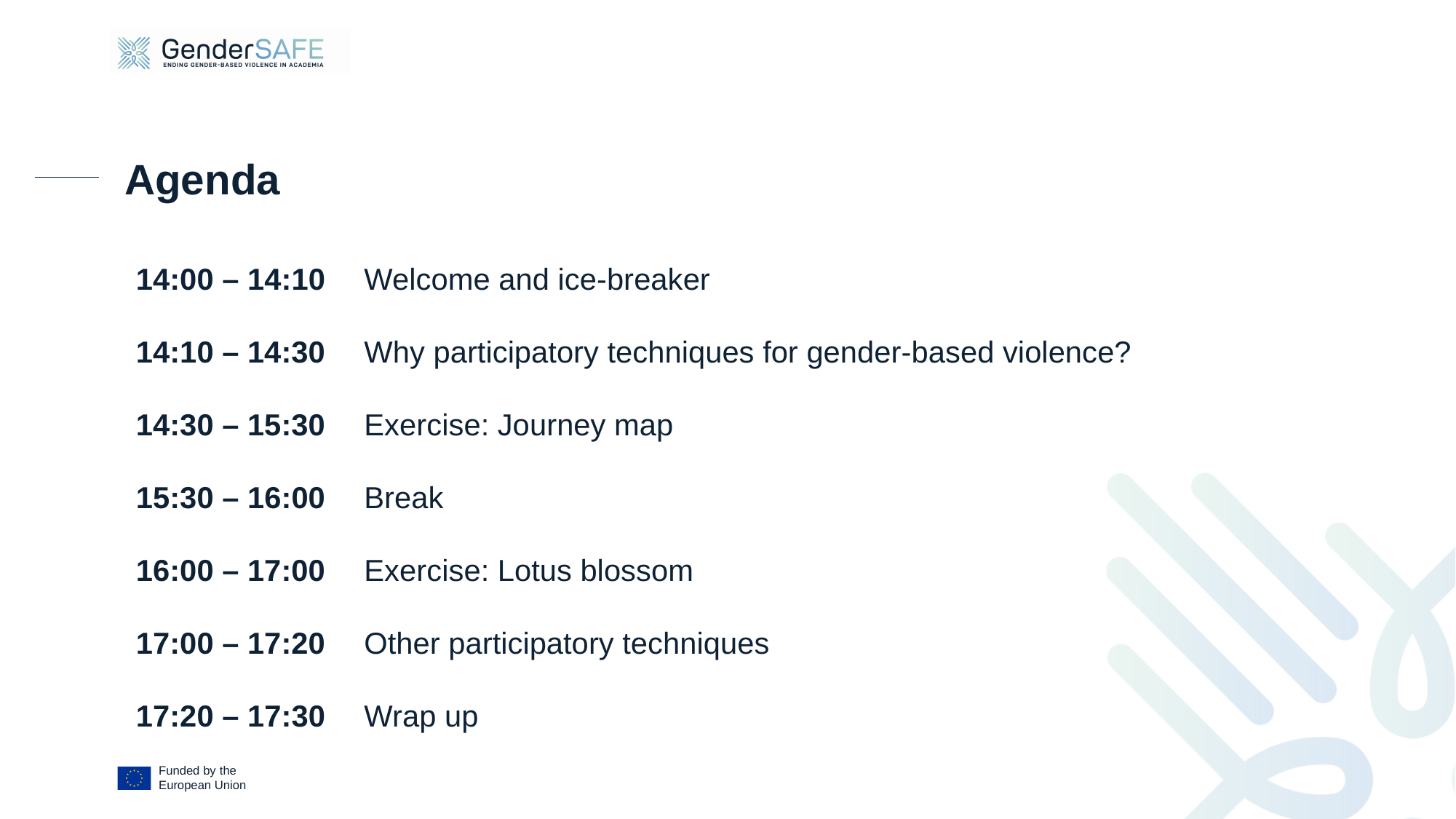

Agenda
14:00 – 14:10  Welcome and ice-breaker

14:10 – 14:30  Why participatory techniques for gender-based violence?

14:30 – 15:30  Exercise: Journey map

15:30 – 16:00  Break

16:00 – 17:00  Exercise: Lotus blossom

17:00 – 17:20  Other participatory techniques

17:20 – 17:30  Wrap up